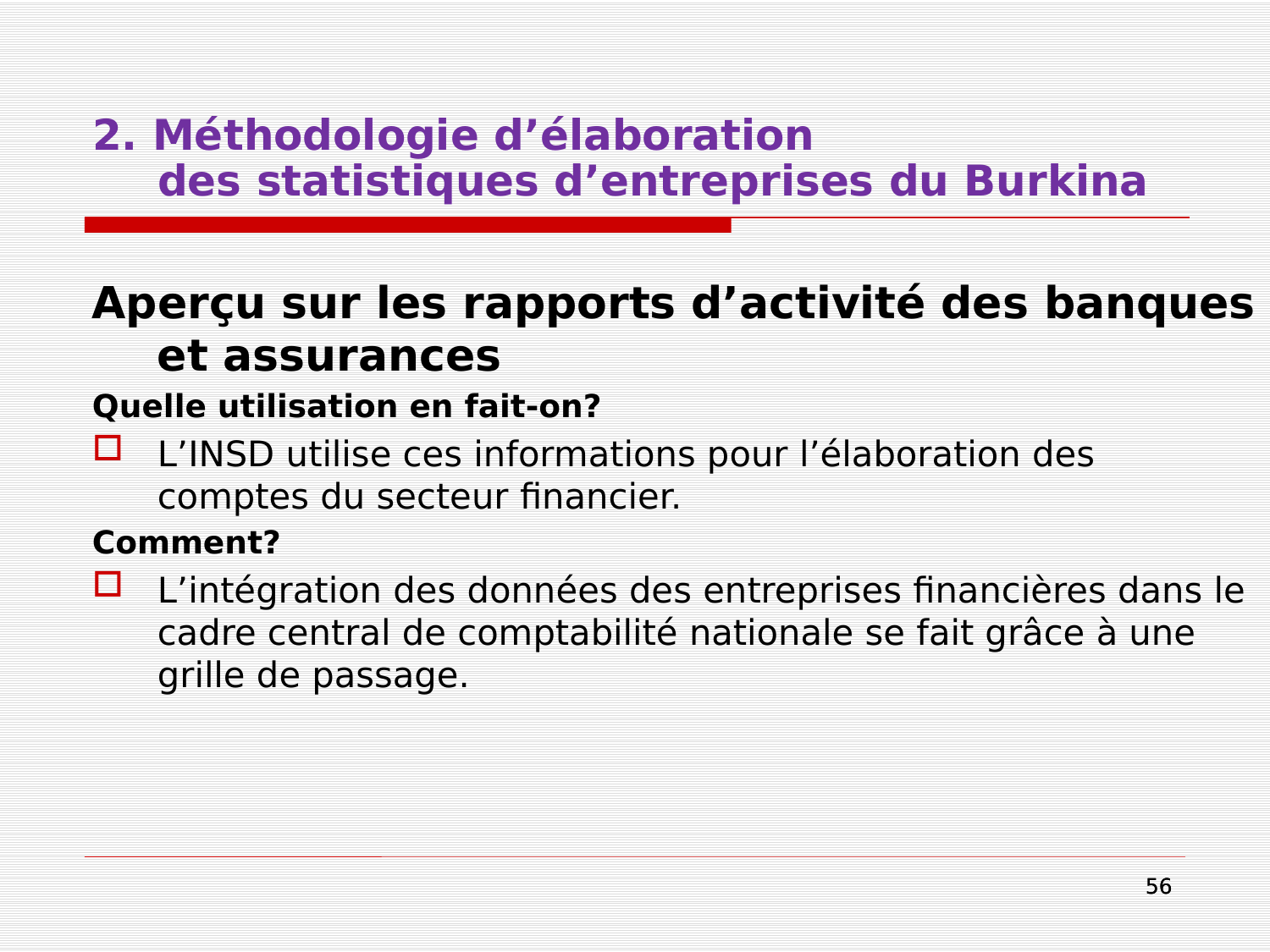

# 2. Méthodologie d’élaboration des statistiques d’entreprises du Burkina
Aperçu sur les rapports d’activité des banques et assurances
Quelle utilisation en fait-on?
L’INSD utilise ces informations pour l’élaboration des comptes du secteur financier.
Comment?
L’intégration des données des entreprises financières dans le cadre central de comptabilité nationale se fait grâce à une grille de passage.

56
56